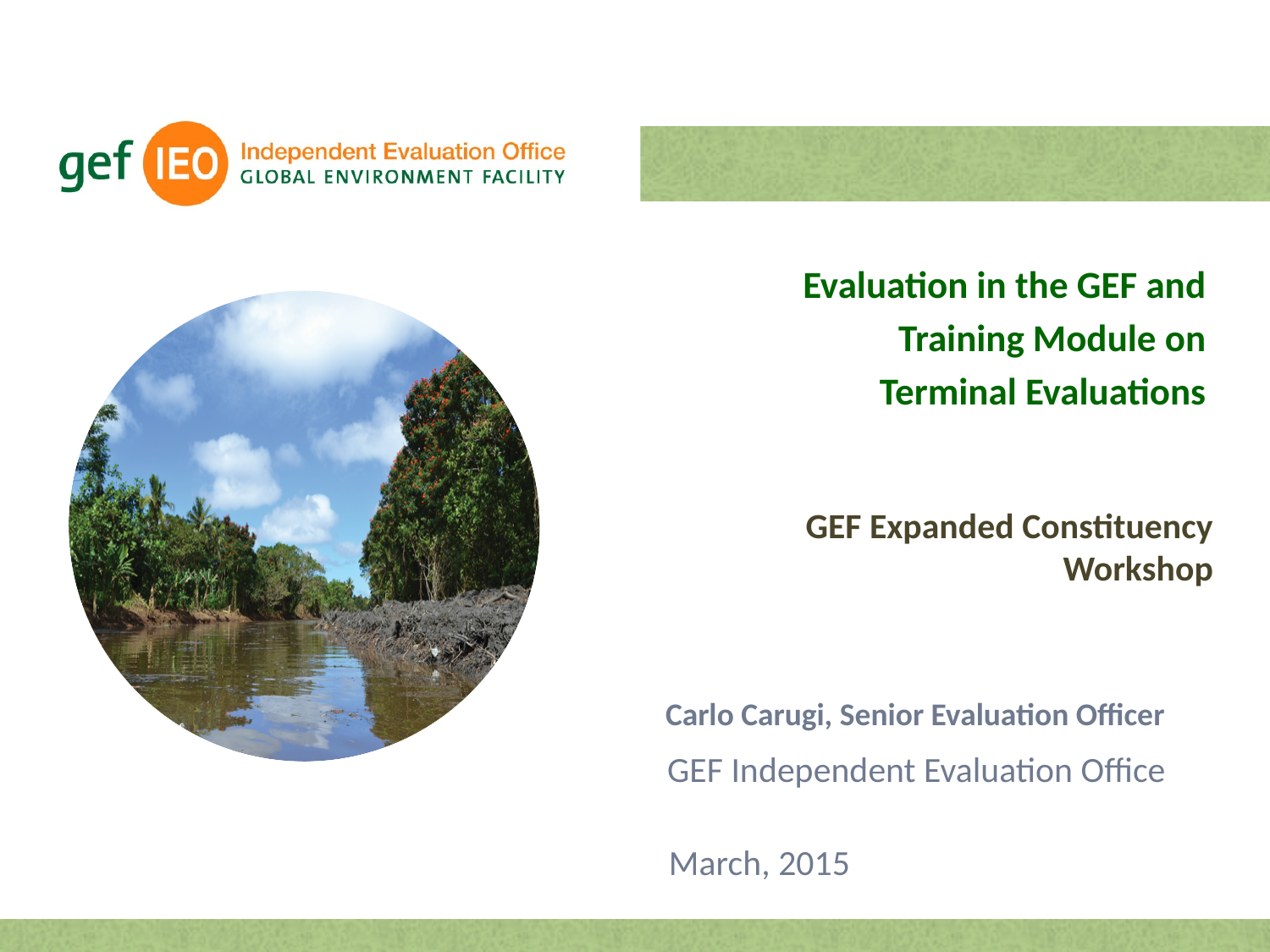

Evaluation in the GEF and
Training Module on
Terminal Evaluations
GEF Expanded Constituency Workshop
Carlo Carugi, Senior Evaluation Officer
GEF Independent Evaluation Office

March, 2015